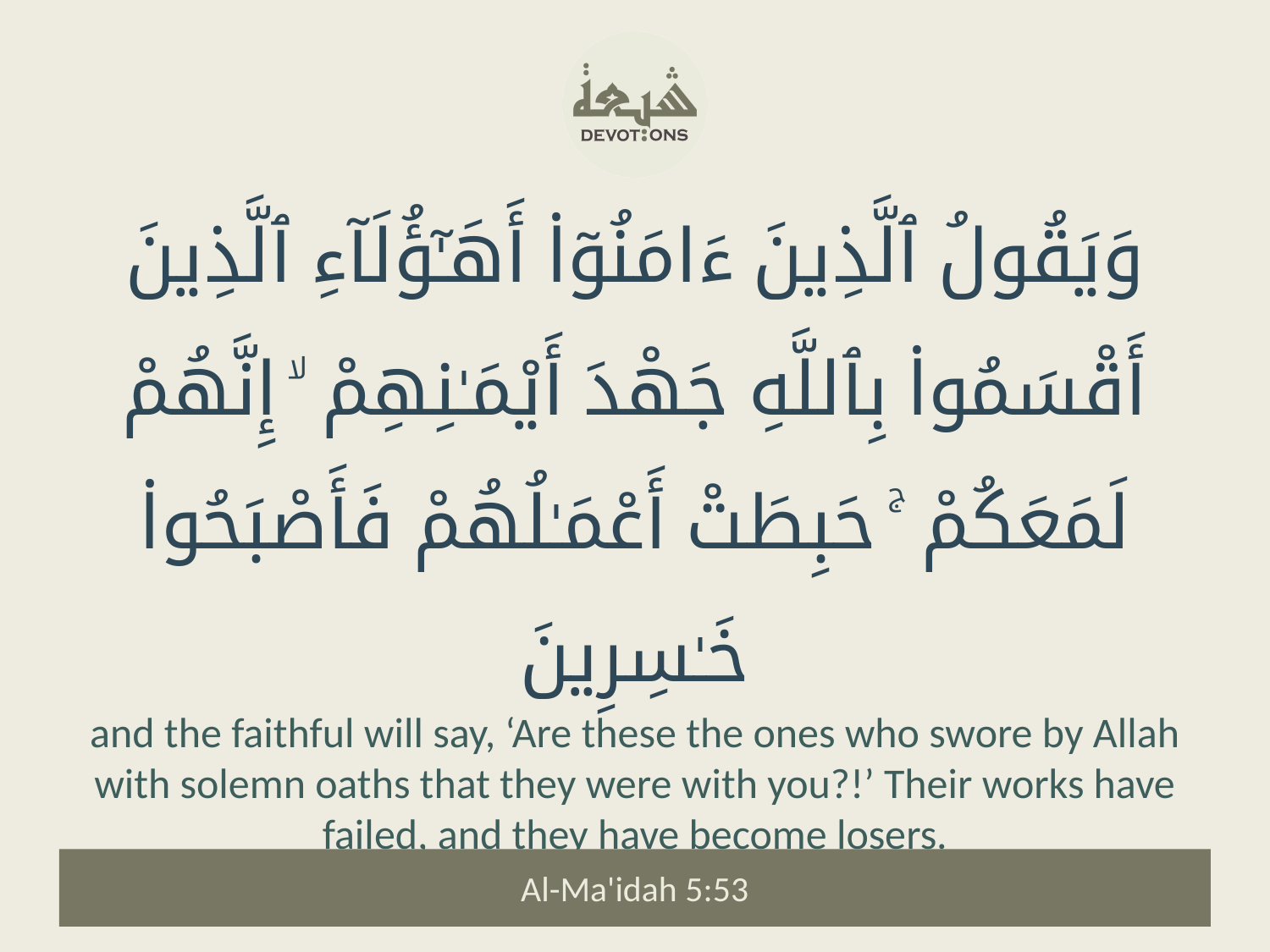

وَيَقُولُ ٱلَّذِينَ ءَامَنُوٓا۟ أَهَـٰٓؤُلَآءِ ٱلَّذِينَ أَقْسَمُوا۟ بِٱللَّهِ جَهْدَ أَيْمَـٰنِهِمْ ۙ إِنَّهُمْ لَمَعَكُمْ ۚ حَبِطَتْ أَعْمَـٰلُهُمْ فَأَصْبَحُوا۟ خَـٰسِرِينَ
and the faithful will say, ‘Are these the ones who swore by Allah with solemn oaths that they were with you?!’ Their works have failed, and they have become losers.
Al-Ma'idah 5:53